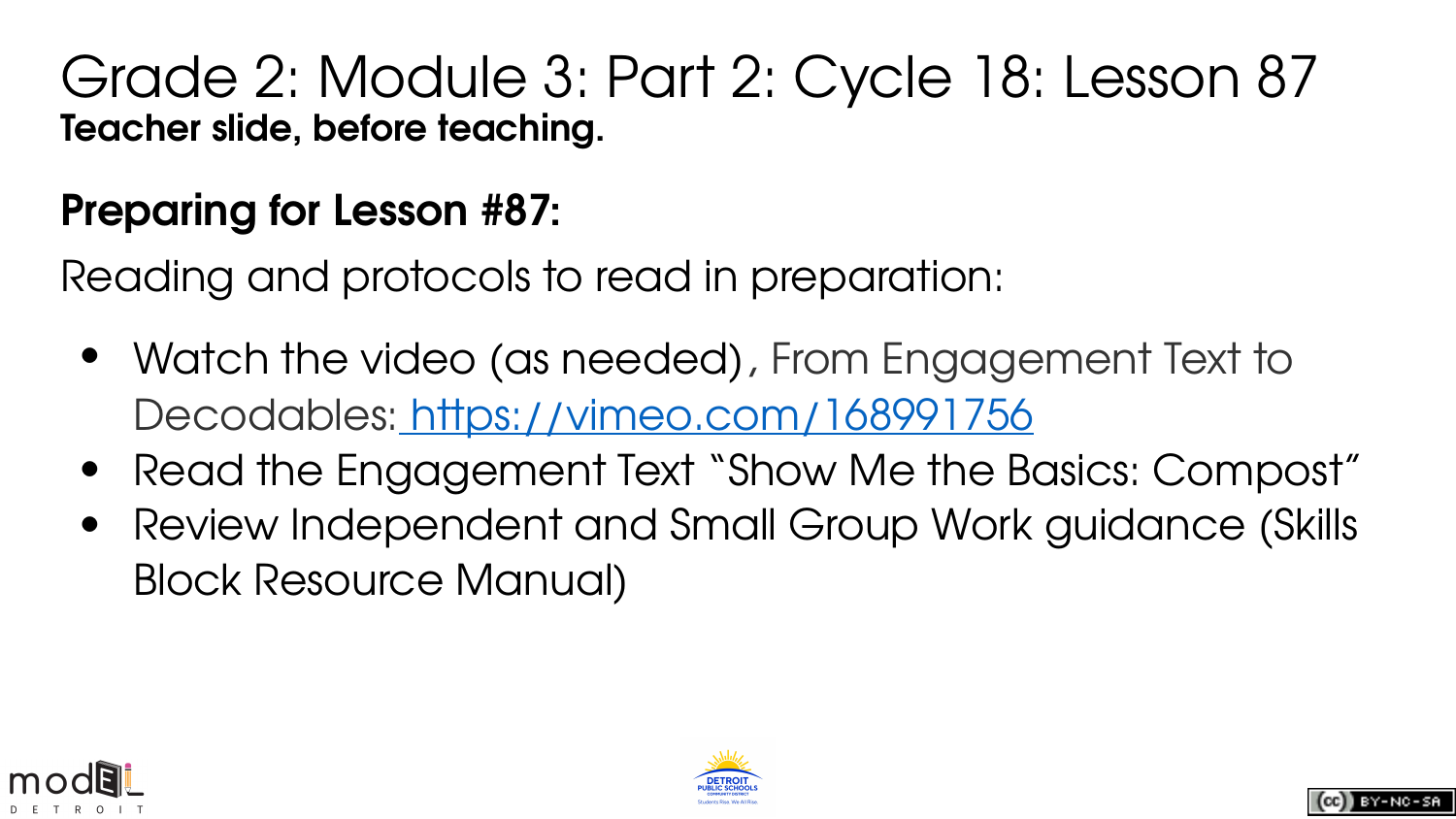

# Grade 2: Module 3: Part 2: Cycle 18: Lesson 87
Teacher slide, before teaching.
Preparing for Lesson #87:
Reading and protocols to read in preparation:
Watch the video (as needed), From Engagement Text to Decodables: https://vimeo.com/168991756
Read the Engagement Text “Show Me the Basics: Compost”
Review Independent and Small Group Work guidance (Skills Block Resource Manual)